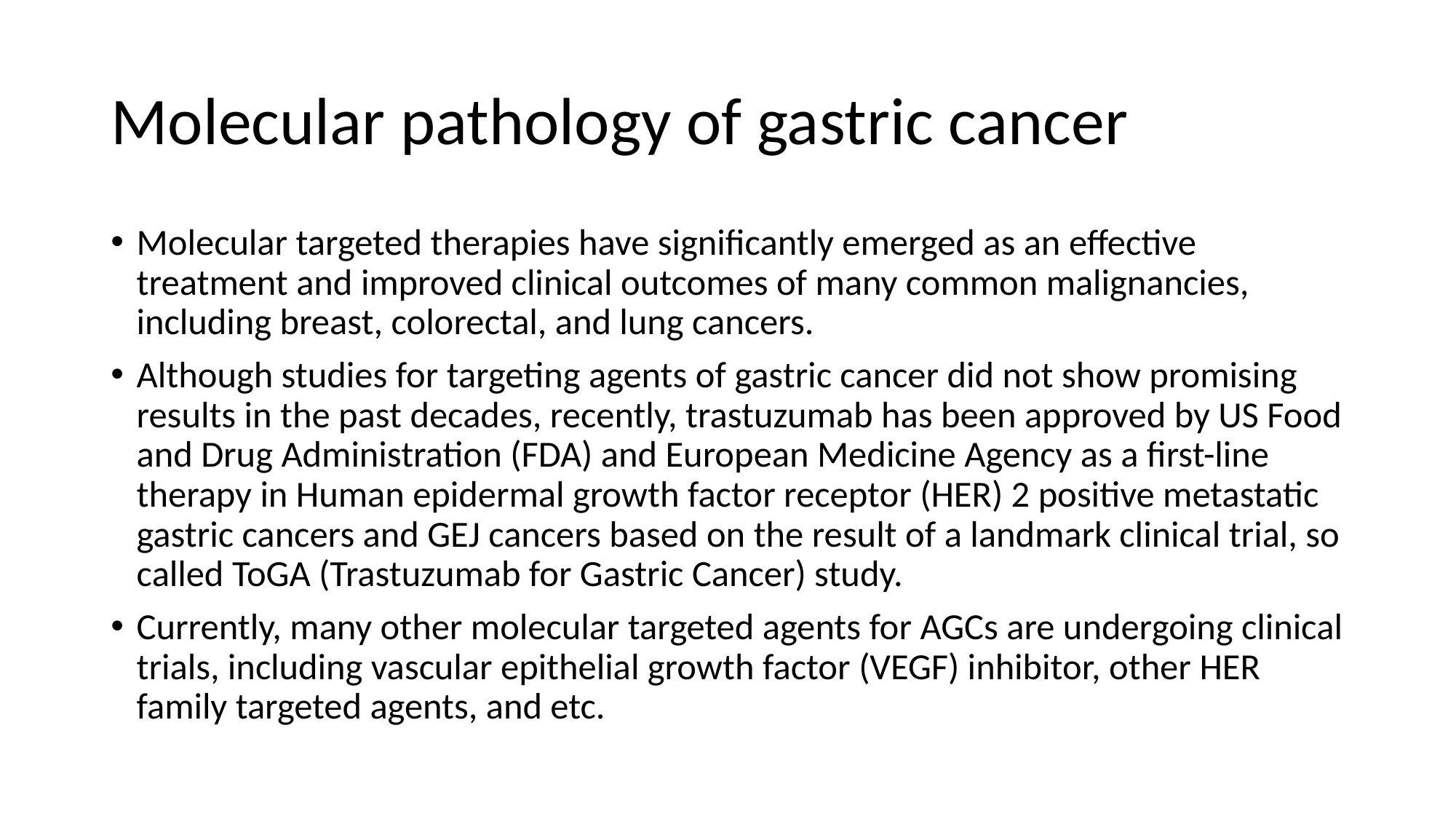

# Molecular pathology of gastric cancer
Molecular targeted therapies have significantly emerged as an effective treatment and improved clinical outcomes of many common malignancies, including breast, colorectal, and lung cancers.
Although studies for targeting agents of gastric cancer did not show promising results in the past decades, recently, trastuzumab has been approved by US Food and Drug Administration (FDA) and European Medicine Agency as a first-line therapy in Human epidermal growth factor receptor (HER) 2 positive metastatic gastric cancers and GEJ cancers based on the result of a landmark clinical trial, so called ToGA (Trastuzumab for Gastric Cancer) study.
Currently, many other molecular targeted agents for AGCs are undergoing clinical trials, including vascular epithelial growth factor (VEGF) inhibitor, other HER family targeted agents, and etc.